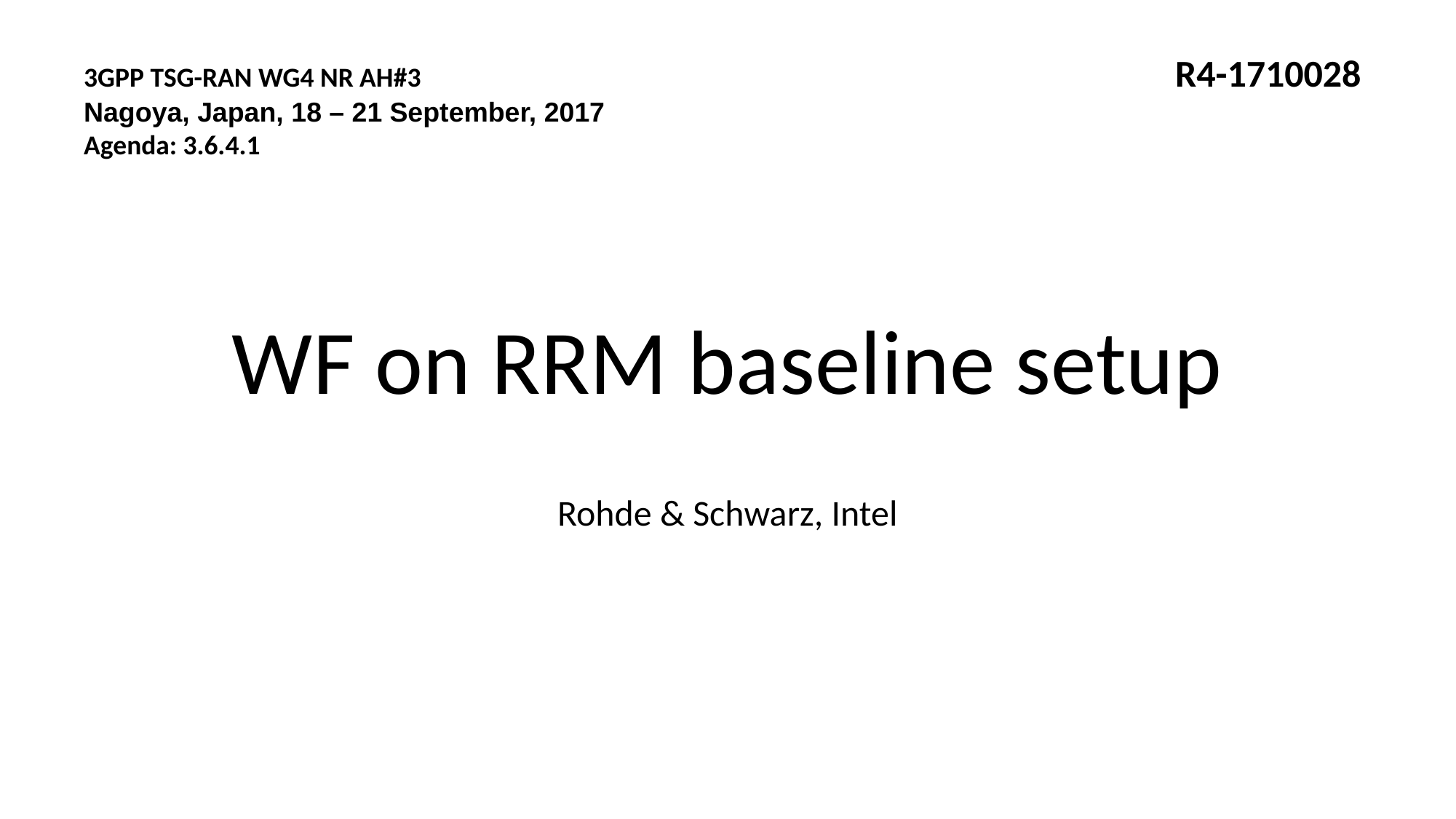

3GPP TSG-RAN WG4 NR AH#3		 					R4-1710028
Nagoya, Japan, 18 – 21 September, 2017
Agenda: 3.6.4.1
# WF on RRM baseline setup

Rohde & Schwarz, Intel